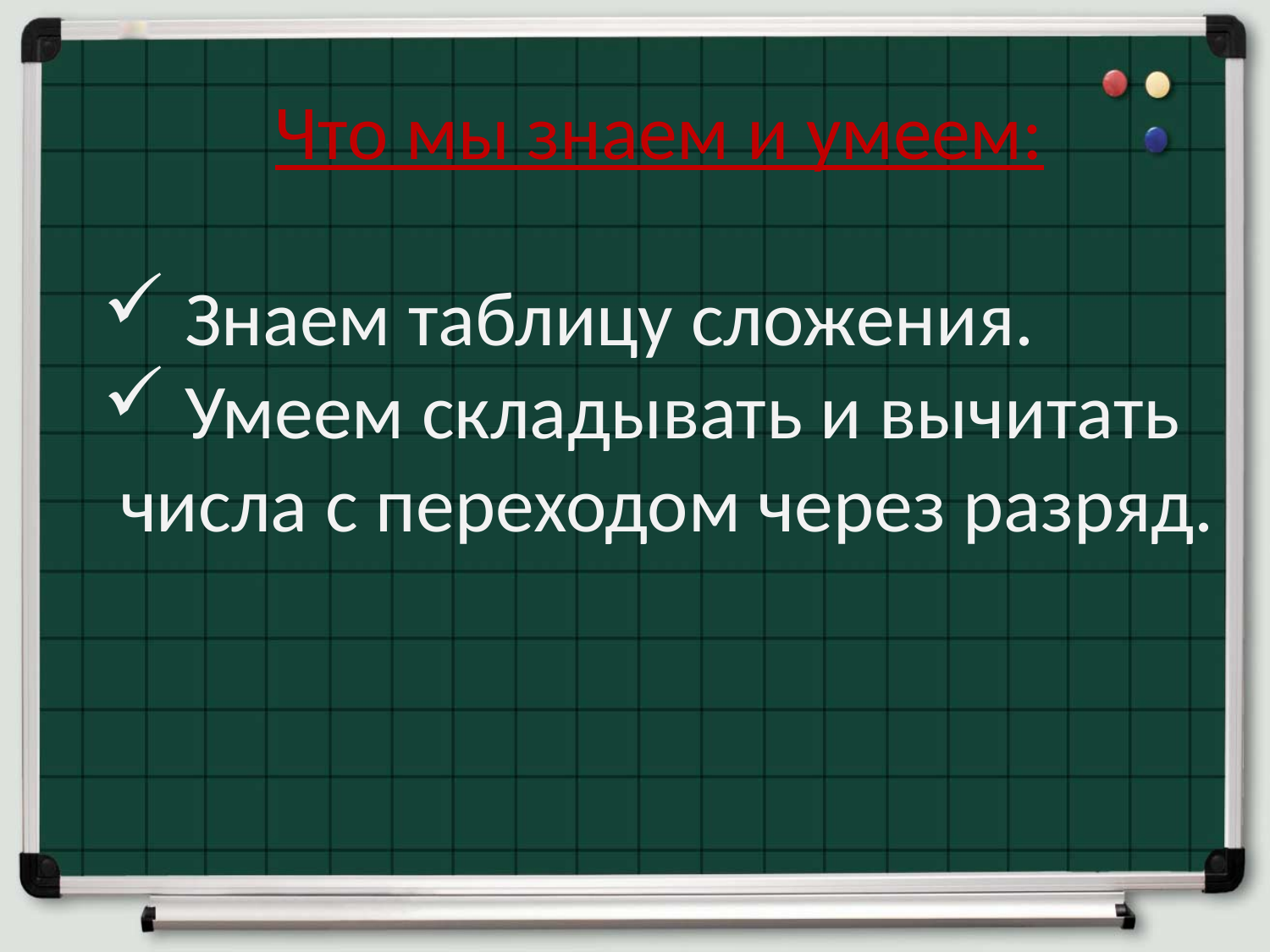

Что мы знаем и умеем:

 Знаем таблицу сложения.
 Умеем складывать и вычитать
 числа с переходом через разряд.